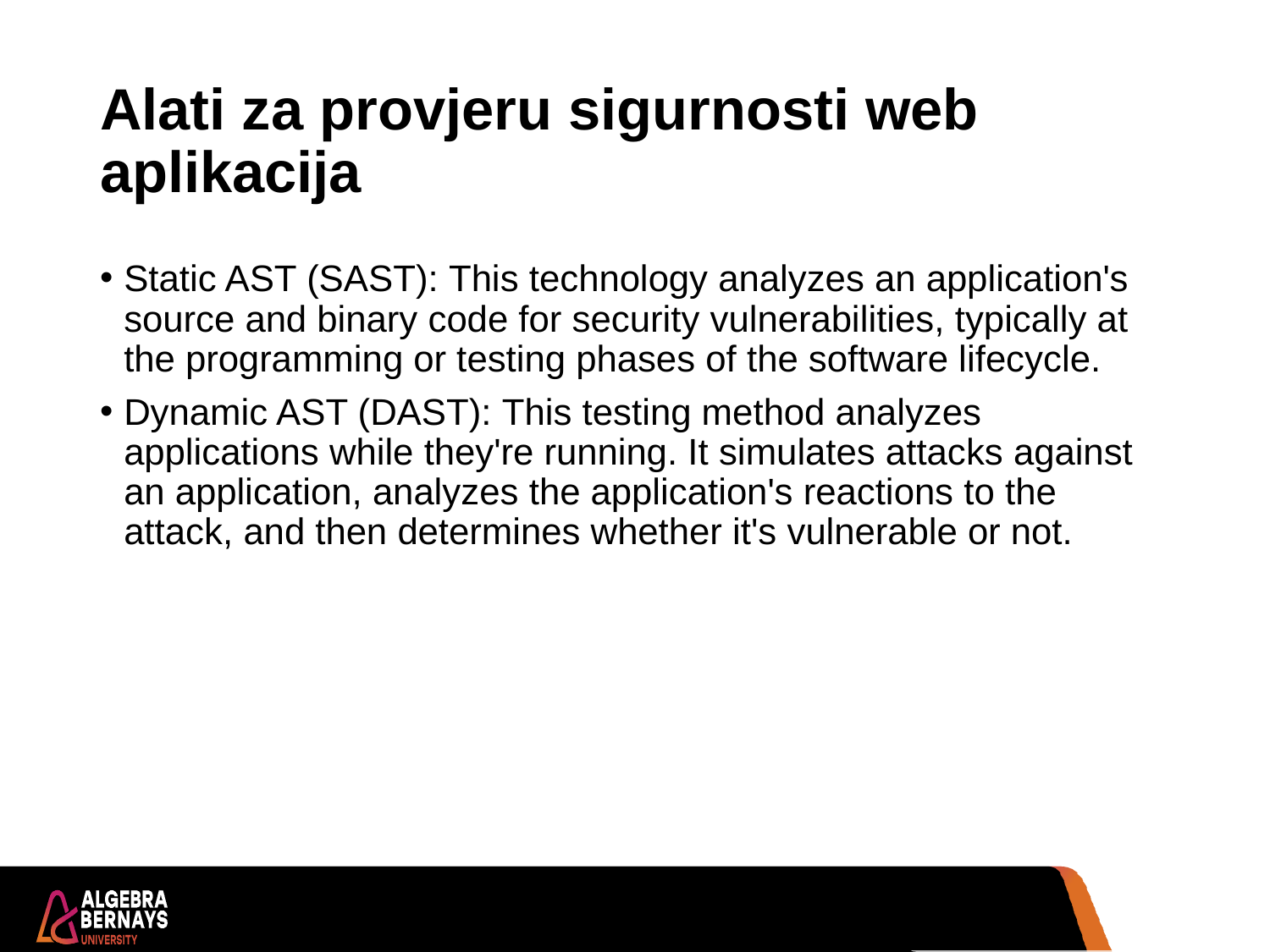

# Alati za provjeru sigurnosti web aplikacija
Static AST (SAST): This technology analyzes an application's source and binary code for security vulnerabilities, typically at the programming or testing phases of the software lifecycle.
Dynamic AST (DAST): This testing method analyzes applications while they're running. It simulates attacks against an application, analyzes the application's reactions to the attack, and then determines whether it's vulnerable or not.